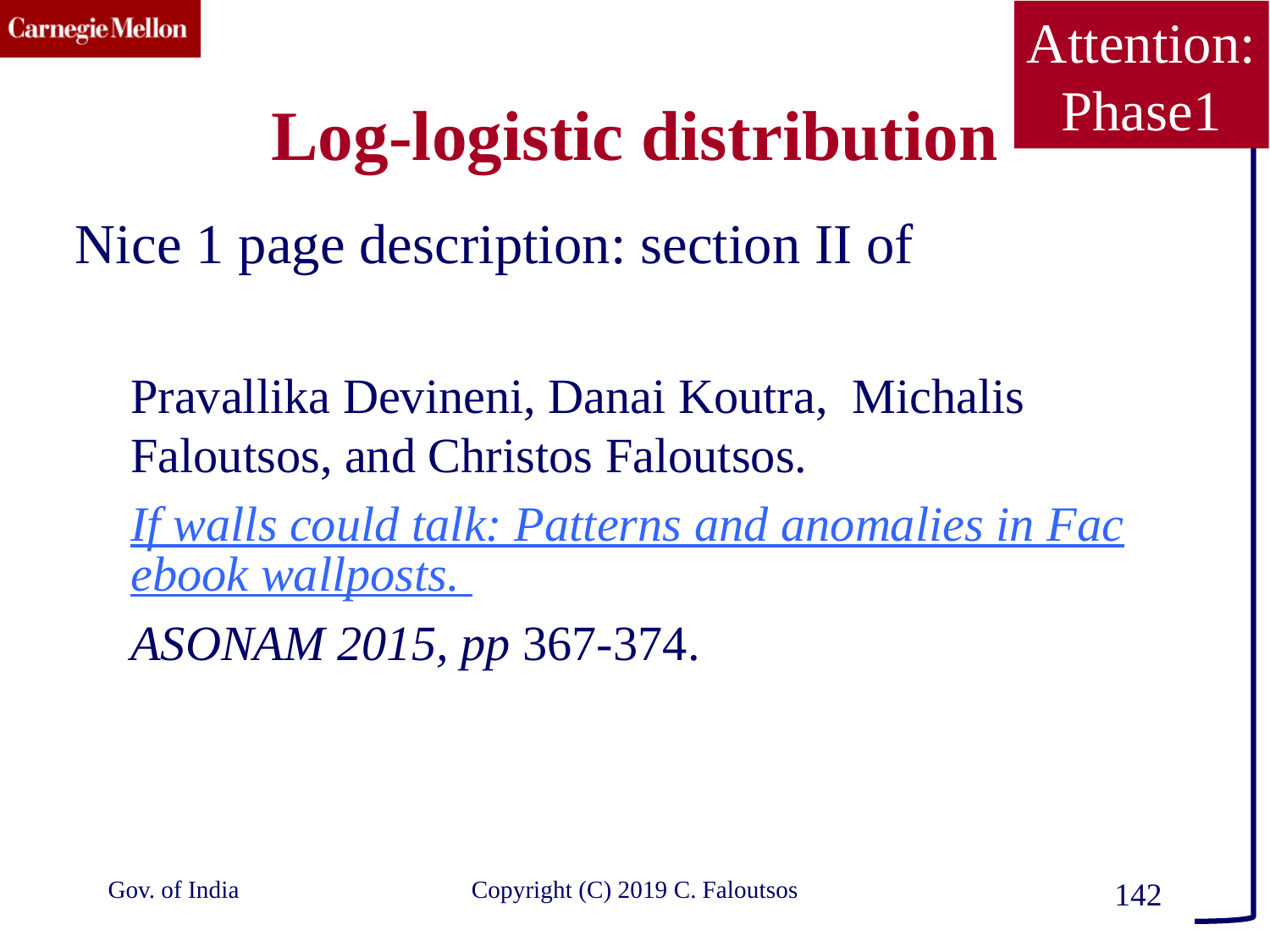

Attention:
Phase1
# Log-logistic distribution

Nice 1 page description: section II of

Pravallika Devineni, Danai Koutra,  Michalis Faloutsos, and Christos Faloutsos.
If walls could talk: Patterns and anomalies in Facebook wallposts.
ASONAM 2015, pp 367-374.

Gov. of India
Copyright (C) 2019 C. Faloutsos
142